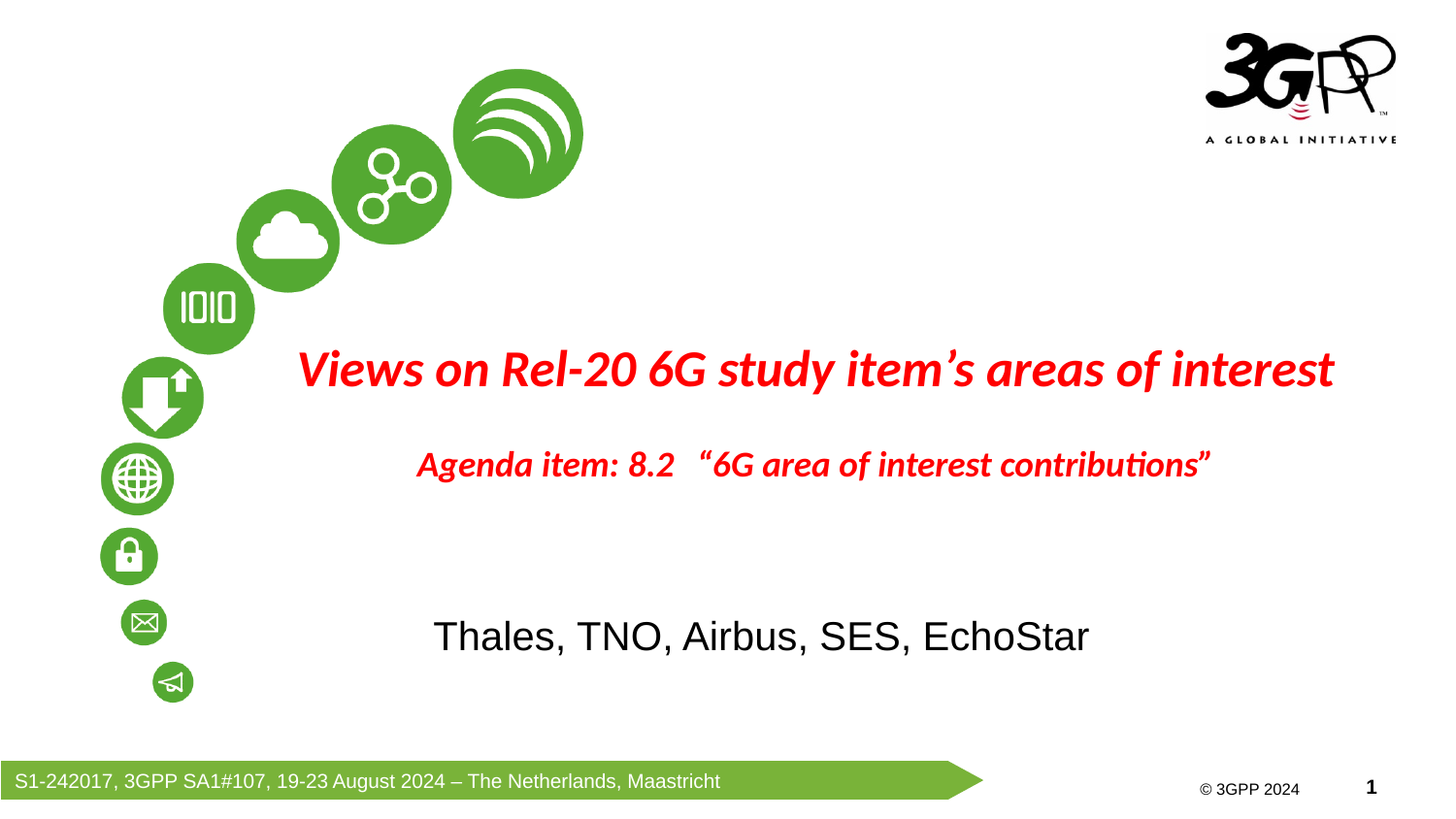

Views on Rel-20 6G study item’s areas of interest

Agenda item: 8.2	“6G area of interest contributions”
Thales, TNO, Airbus, SES, EchoStar

S1-242017, 3GPP SA1#107, 19-23 August 2024 – The Netherlands, Maastricht

© 3GPP 2024